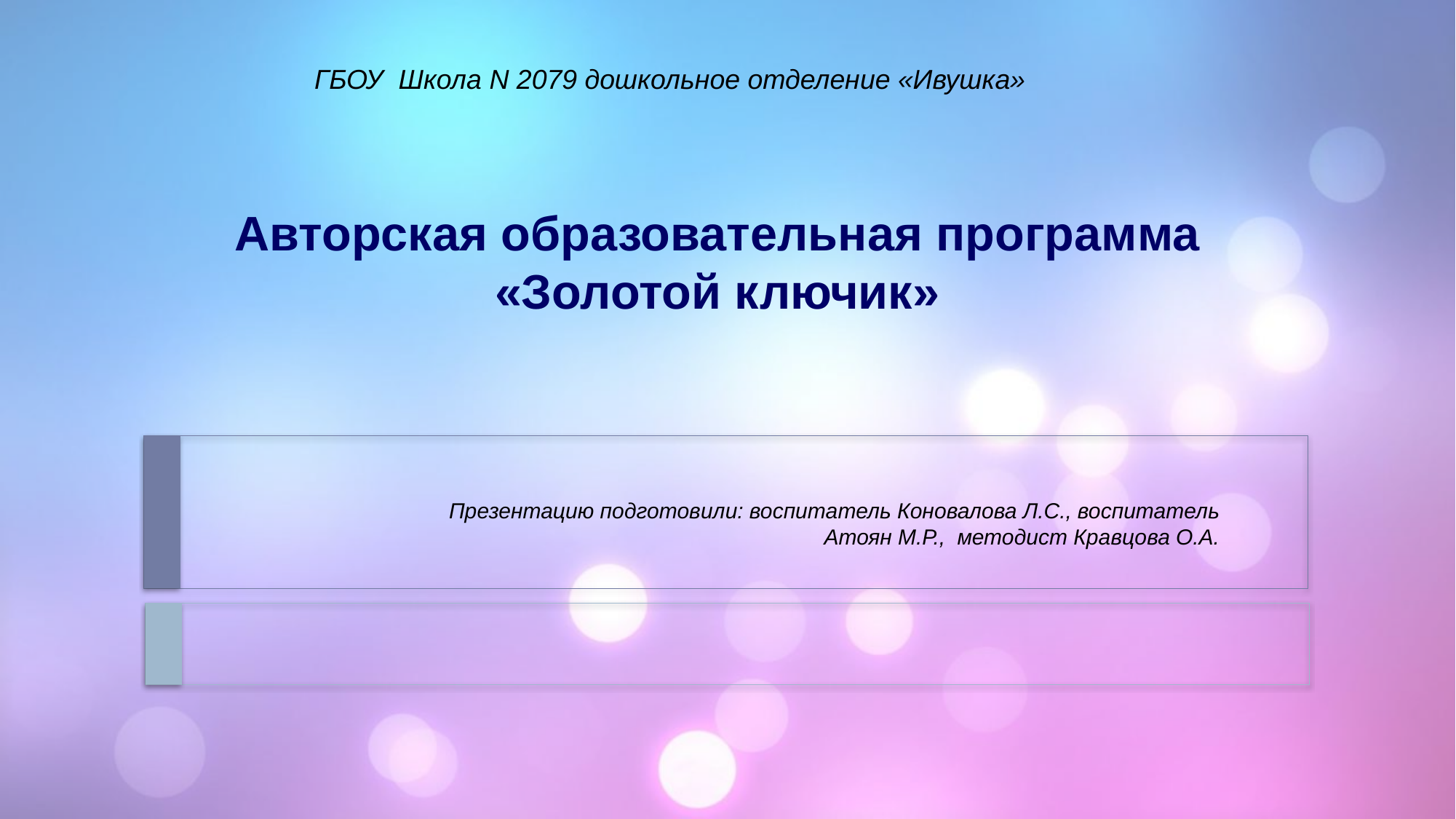

ГБОУ  Школа N 2079 дошкольное отделение «Ивушка»
# Авторская образовательная программа «Золотой ключик»

Презентацию подготовили: воспитатель Коновалова Л.С., воспитатель Атоян М.Р.,  методист Кравцова О.А.